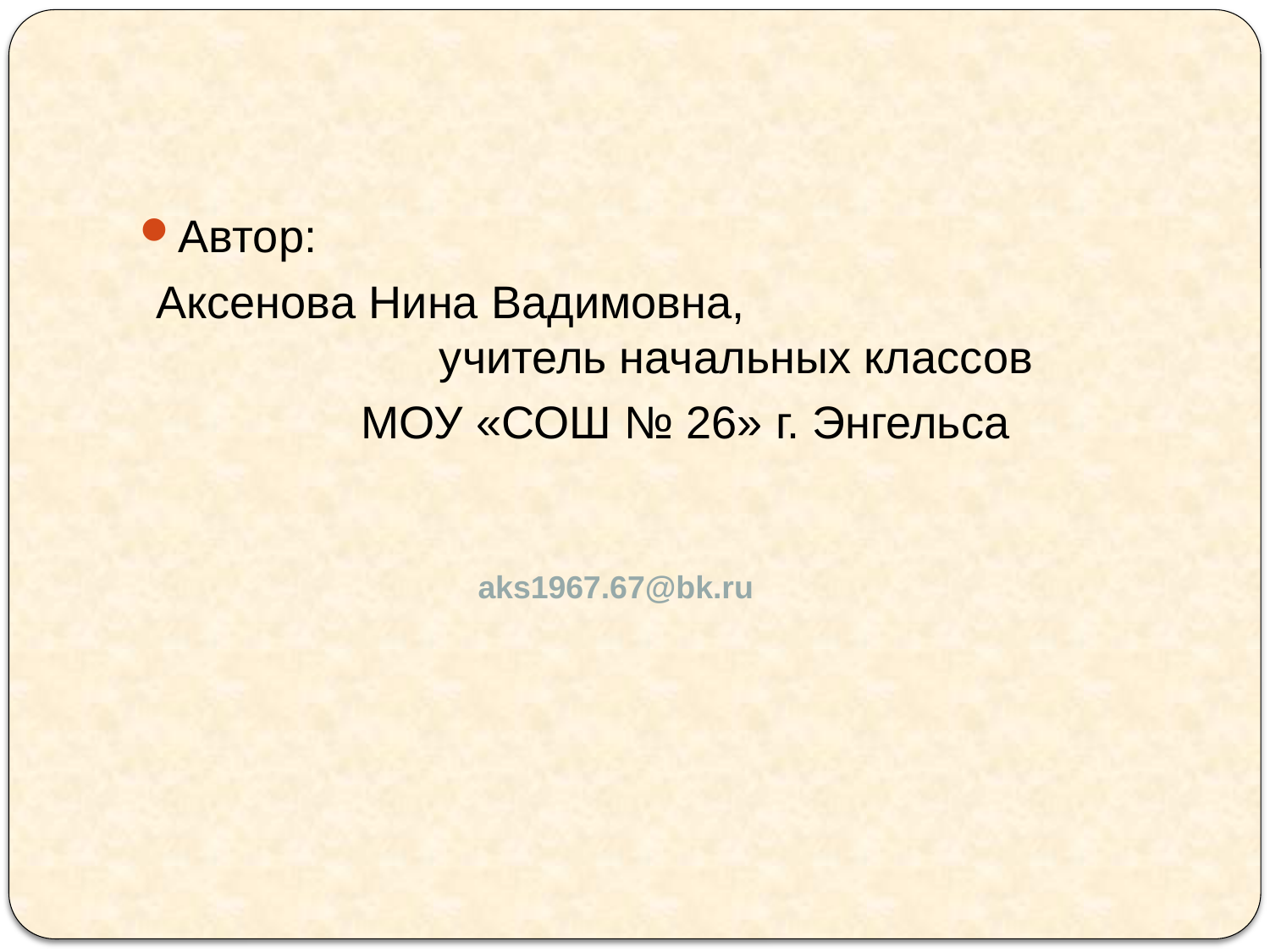

Автор:
 Аксенова Нина Вадимовна,                                             учитель начальных классов
   МОУ «СОШ № 26» г. Энгельса
aks1967.67@bk.ru